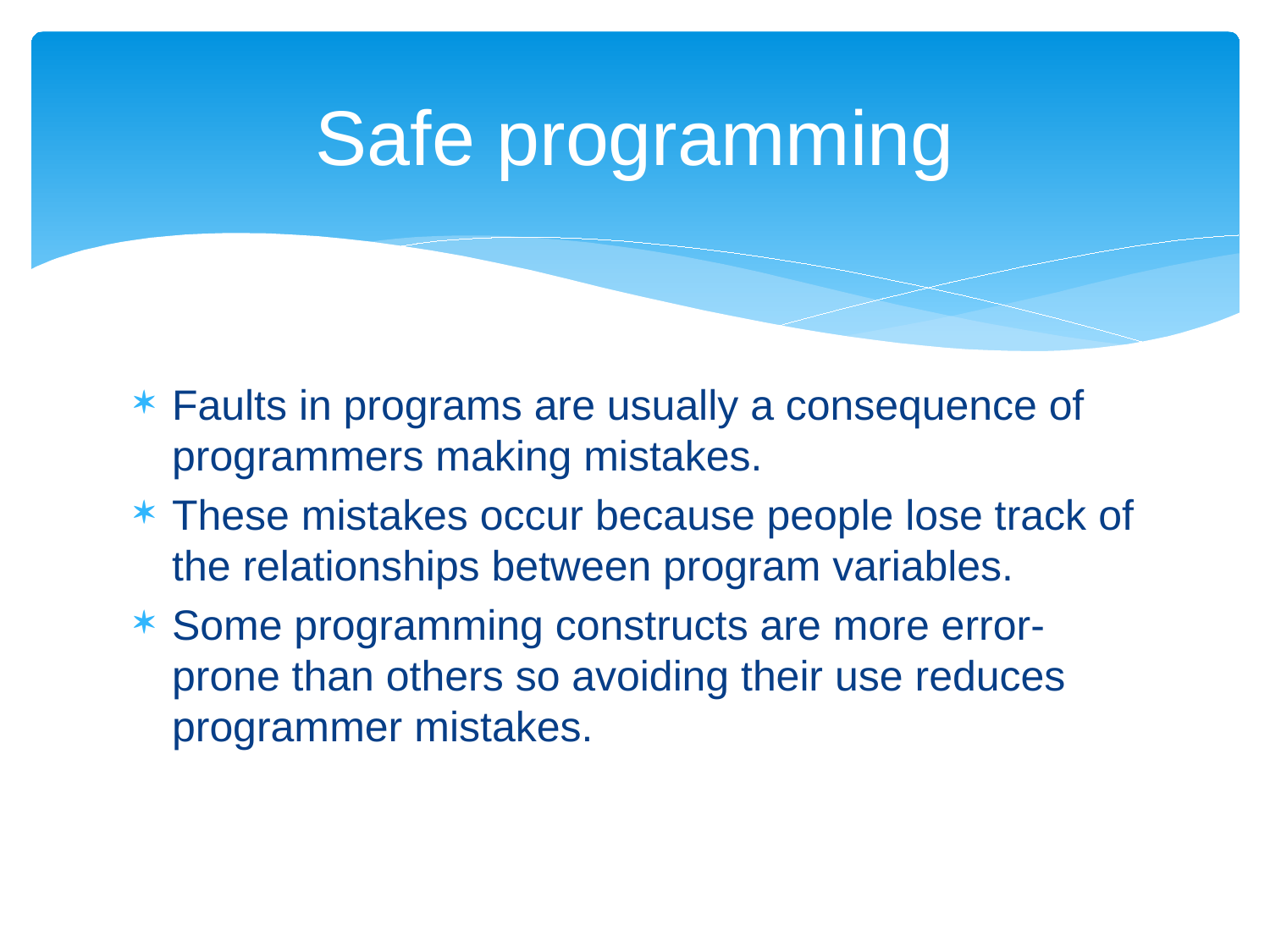

# Safe programming
Faults in programs are usually a consequence of programmers making mistakes.
These mistakes occur because people lose track of the relationships between program variables.
Some programming constructs are more error-prone than others so avoiding their use reduces programmer mistakes.